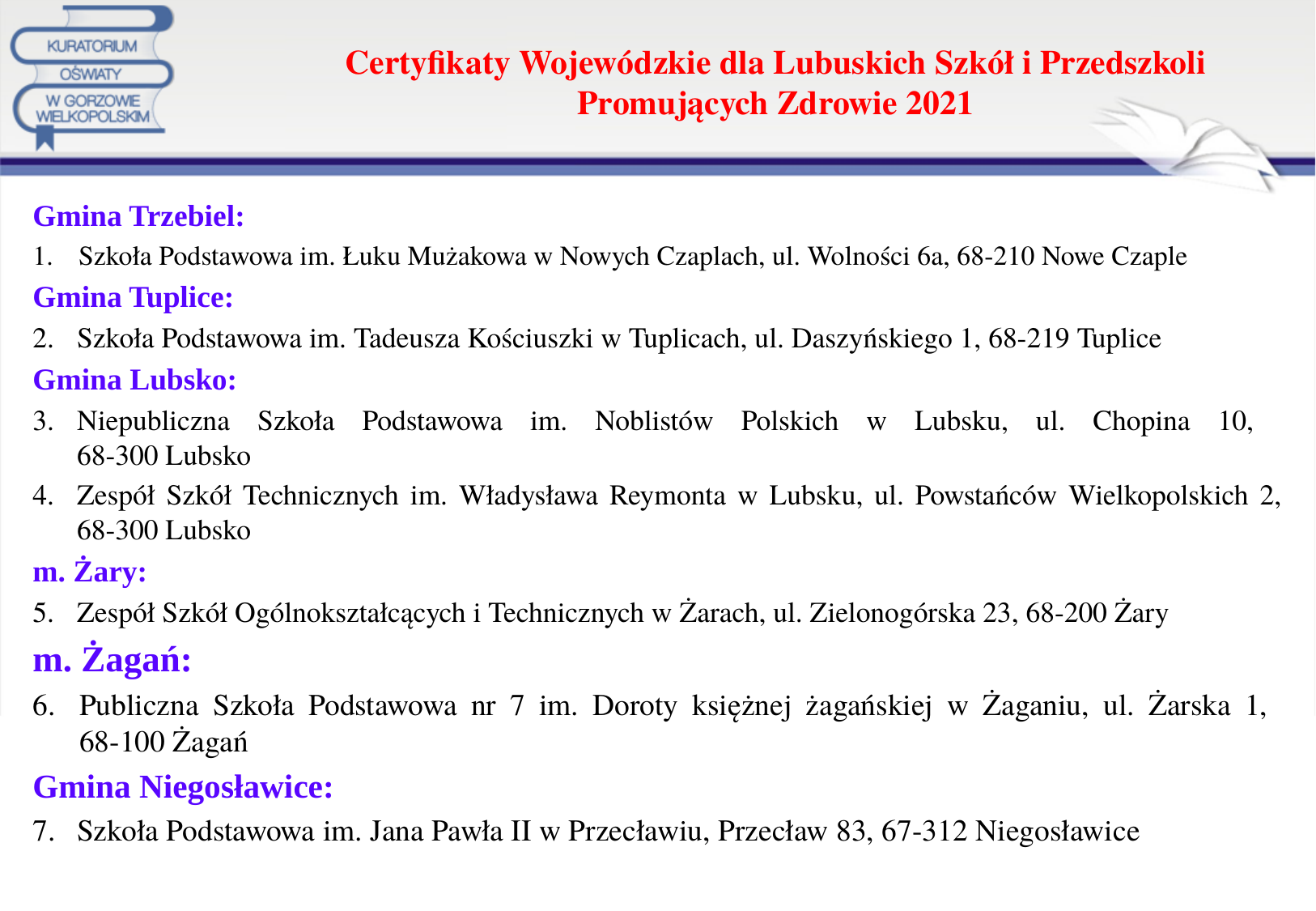

# Certyfikaty Wojewódzkie dla Lubuskich Szkół i Przedszkoli Promujących Zdrowie 2021
Gmina Trzebiel:
Szkoła Podstawowa im. Łuku Mużakowa w Nowych Czaplach, ul. Wolności 6a, 68-210 Nowe Czaple
Gmina Tuplice:
Szkoła Podstawowa im. Tadeusza Kościuszki w Tuplicach, ul. Daszyńskiego 1, 68-219 Tuplice
Gmina Lubsko:
Niepubliczna Szkoła Podstawowa im. Noblistów Polskich w Lubsku, ul. Chopina 10,
68-300 Lubsko
Zespół Szkół Technicznych im. Władysława Reymonta w Lubsku, ul. Powstańców Wielkopolskich 2, 68-300 Lubsko
m. Żary:
Zespół Szkół Ogólnokształcących i Technicznych w Żarach, ul. Zielonogórska 23, 68-200 Żary
m. Żagań:
Publiczna Szkoła Podstawowa nr 7 im. Doroty księżnej żagańskiej w Żaganiu, ul. Żarska 1,
68-100 Żagań
Gmina Niegosławice:
Szkoła Podstawowa im. Jana Pawła II w Przecławiu, Przecław 83, 67-312 Niegosławice